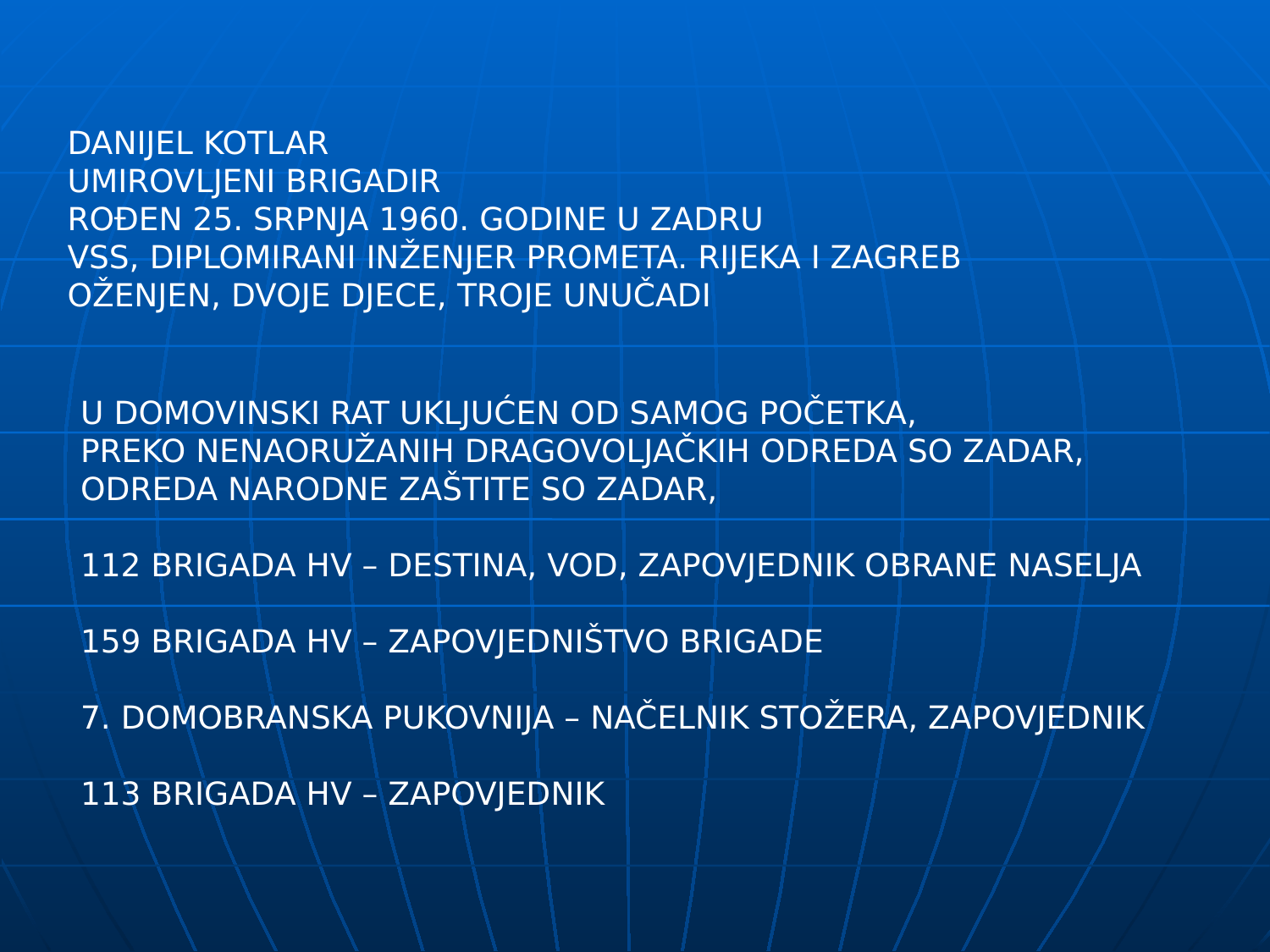

DANIJEL KOTLAR
UMIROVLJENI BRIGADIR
ROĐEN 25. SRPNJA 1960. GODINE U ZADRU
VSS, DIPLOMIRANI INŽENJER PROMETA. RIJEKA I ZAGREB
OŽENJEN, DVOJE DJECE, TROJE UNUČADI

U DOMOVINSKI RAT UKLJUĆEN OD SAMOG POČETKA,
PREKO NENAORUŽANIH DRAGOVOLJAČKIH ODREDA SO ZADAR,
ODREDA NARODNE ZAŠTITE SO ZADAR,

112 BRIGADA HV – DESTINA, VOD, ZAPOVJEDNIK OBRANE NASELJA

159 BRIGADA HV – ZAPOVJEDNIŠTVO BRIGADE

7. DOMOBRANSKA PUKOVNIJA – NAČELNIK STOŽERA, ZAPOVJEDNIK

113 BRIGADA HV – ZAPOVJEDNIK